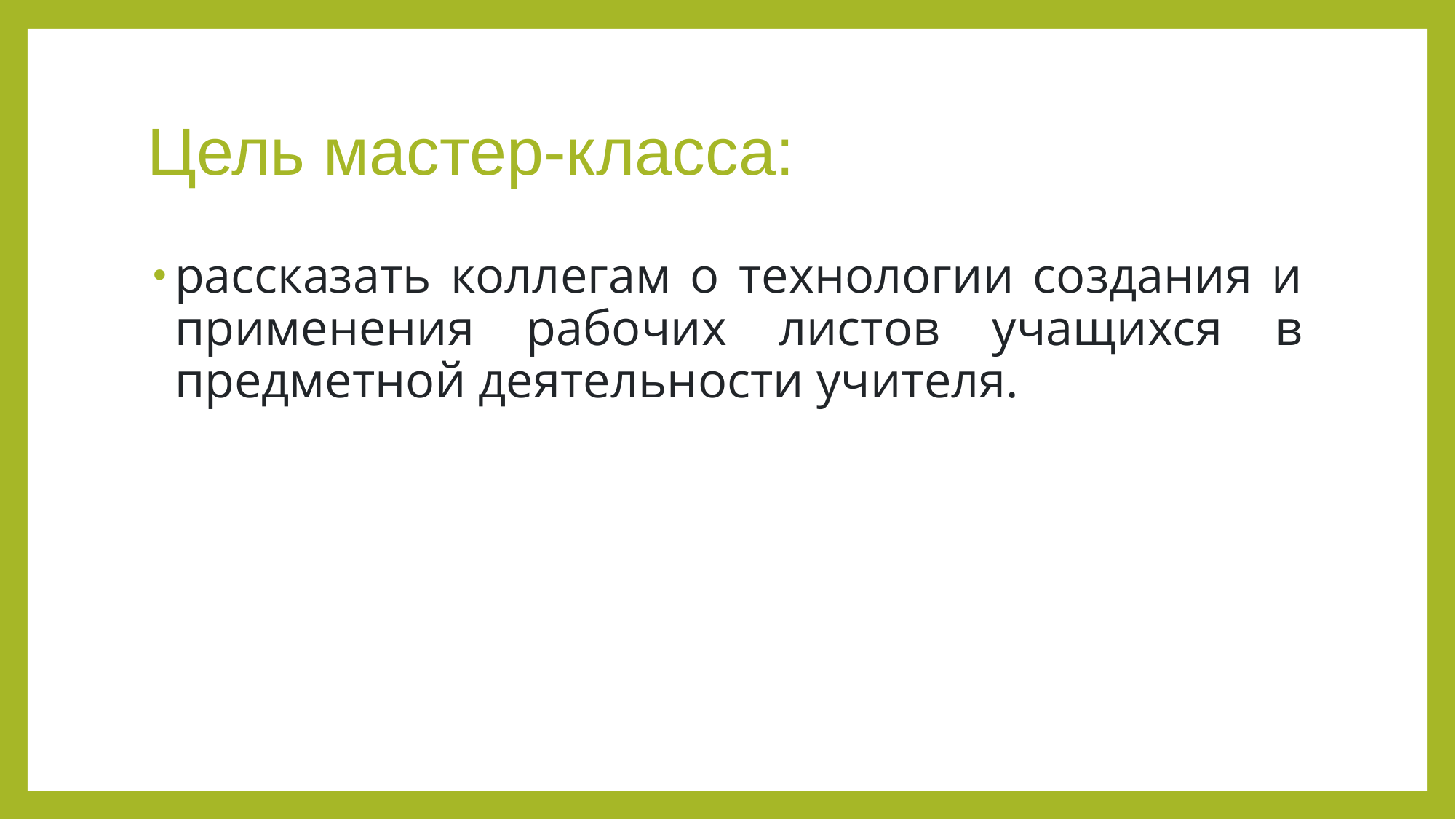

# Цель мастер-класса:
рассказать коллегам о технологии создания и применения рабочих листов учащихся в предметной деятельности учителя.